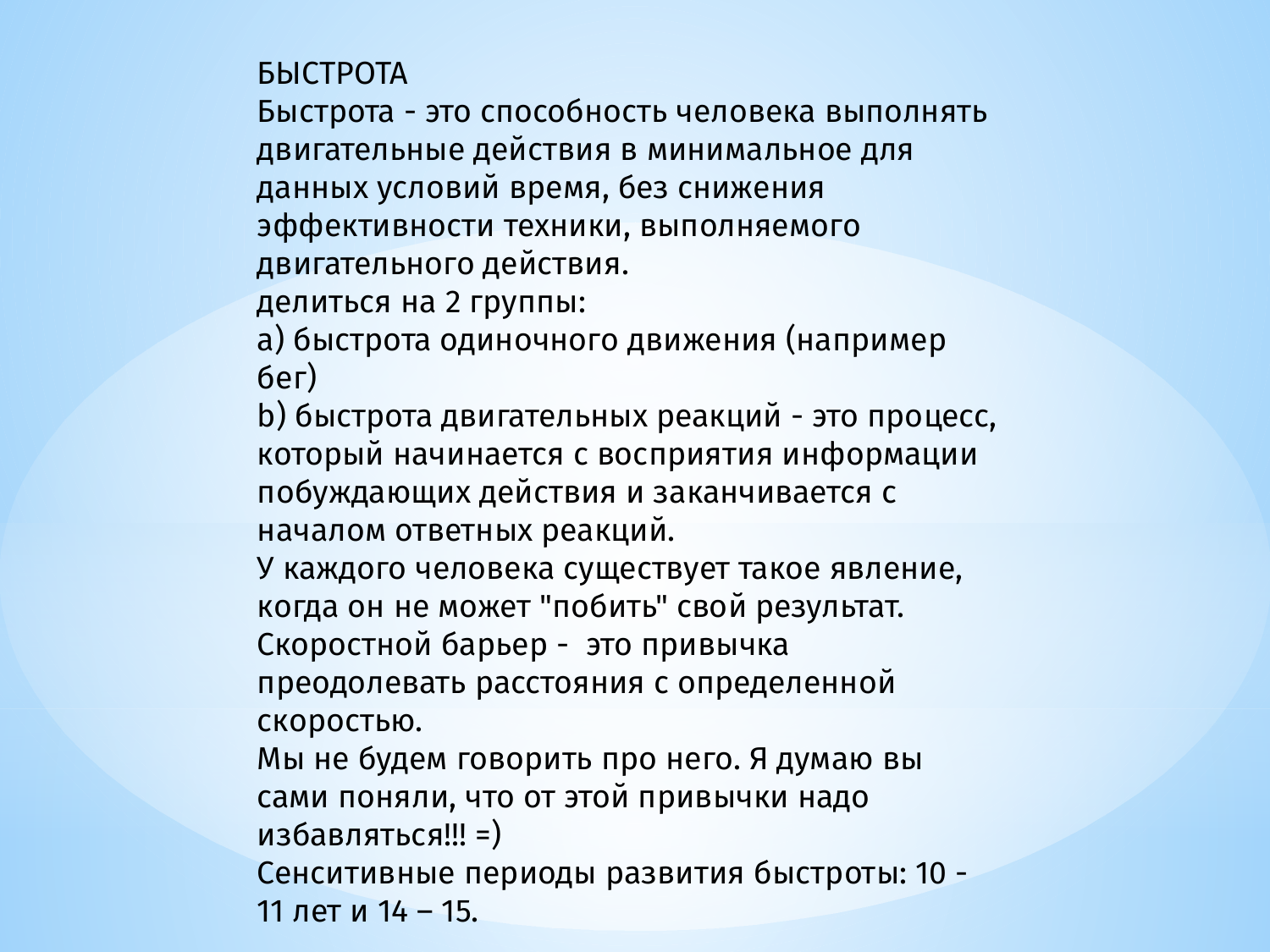

БЫСТРОТА
Быстрота - это способность человека выполнять двигательные действия в минимальное для данных условий время, без снижения эффективности техники, выполняемого двигательного действия.
делиться на 2 группы:
a) быстрота одиночного движения (например бег)
b) быстрота двигательных реакций - это процесс, который начинается с восприятия информации побуждающих действия и заканчивается с началом ответных реакций.
У каждого человека существует такое явление, когда он не может "побить" свой результат.
Скоростной барьер -  это привычка преодолевать расстояния с определенной скоростью.
Мы не будем говорить про него. Я думаю вы сами поняли, что от этой привычки надо избавляться!!! =)
Сенситивные периоды развития быстроты: 10 - 11 лет и 14 – 15.